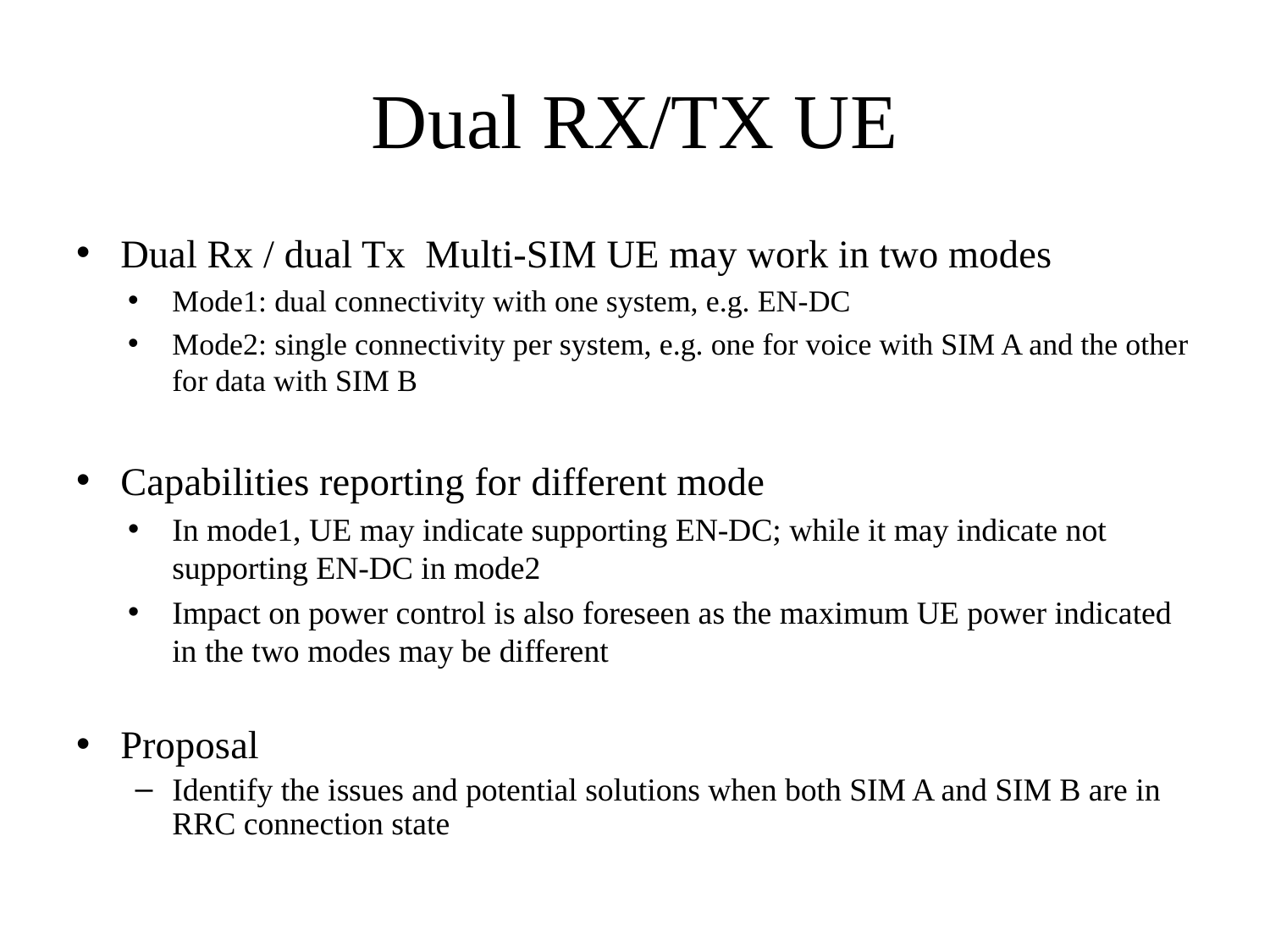

# Dual RX/TX UE
Dual Rx / dual Tx  Multi-SIM UE may work in two modes
Mode1: dual connectivity with one system, e.g. EN-DC
Mode2: single connectivity per system, e.g. one for voice with SIM A and the other for data with SIM B

Capabilities reporting for different mode
In mode1, UE may indicate supporting EN-DC; while it may indicate not supporting EN-DC in mode2
Impact on power control is also foreseen as the maximum UE power indicated in the two modes may be different

Proposal
Identify the issues and potential solutions when both SIM A and SIM B are in RRC connection state